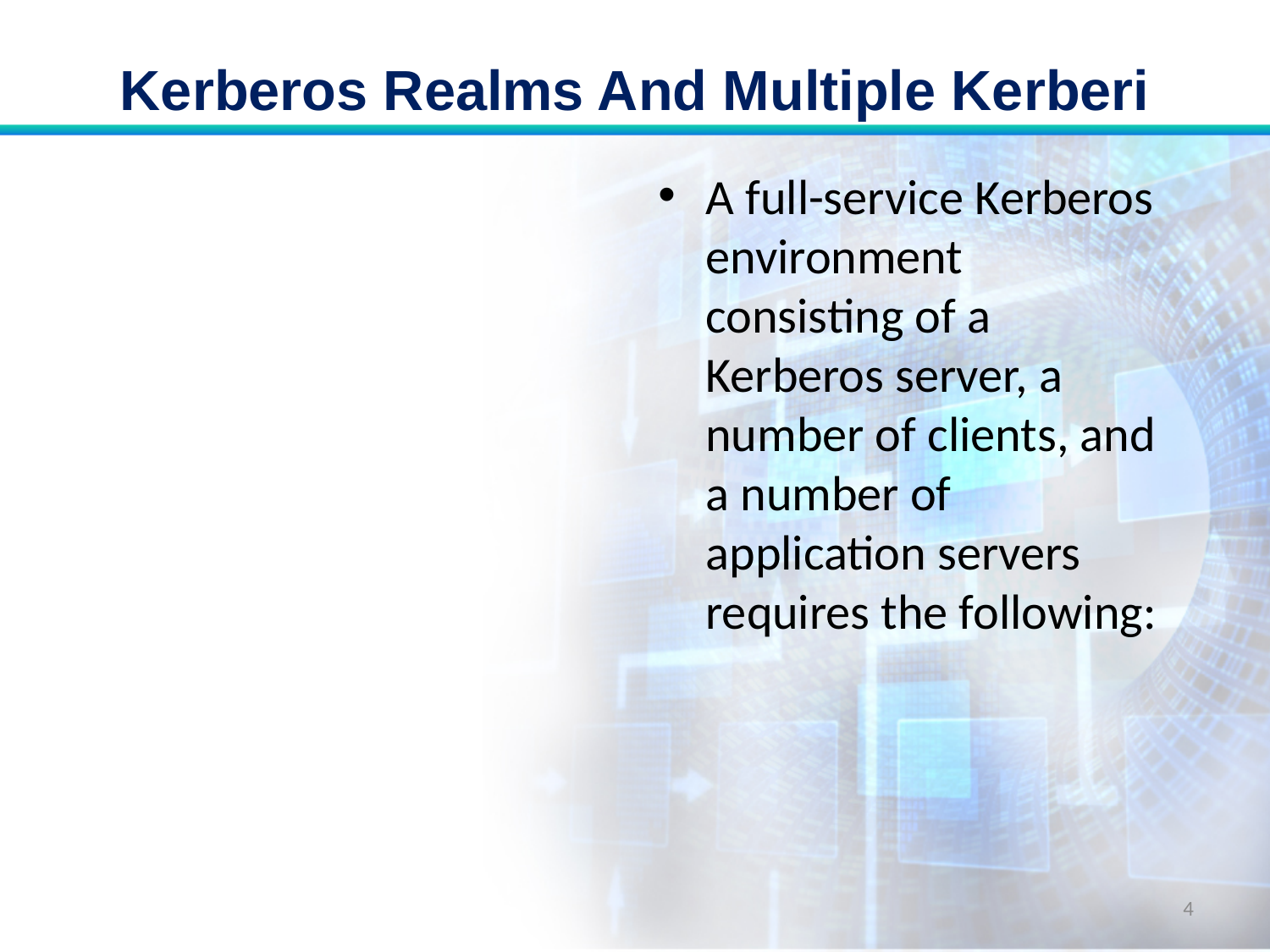

# Kerberos Realms And Multiple Kerberi
A full-service Kerberos environment consisting of a Kerberos server, a number of clients, and a number of application servers requires the following:
4